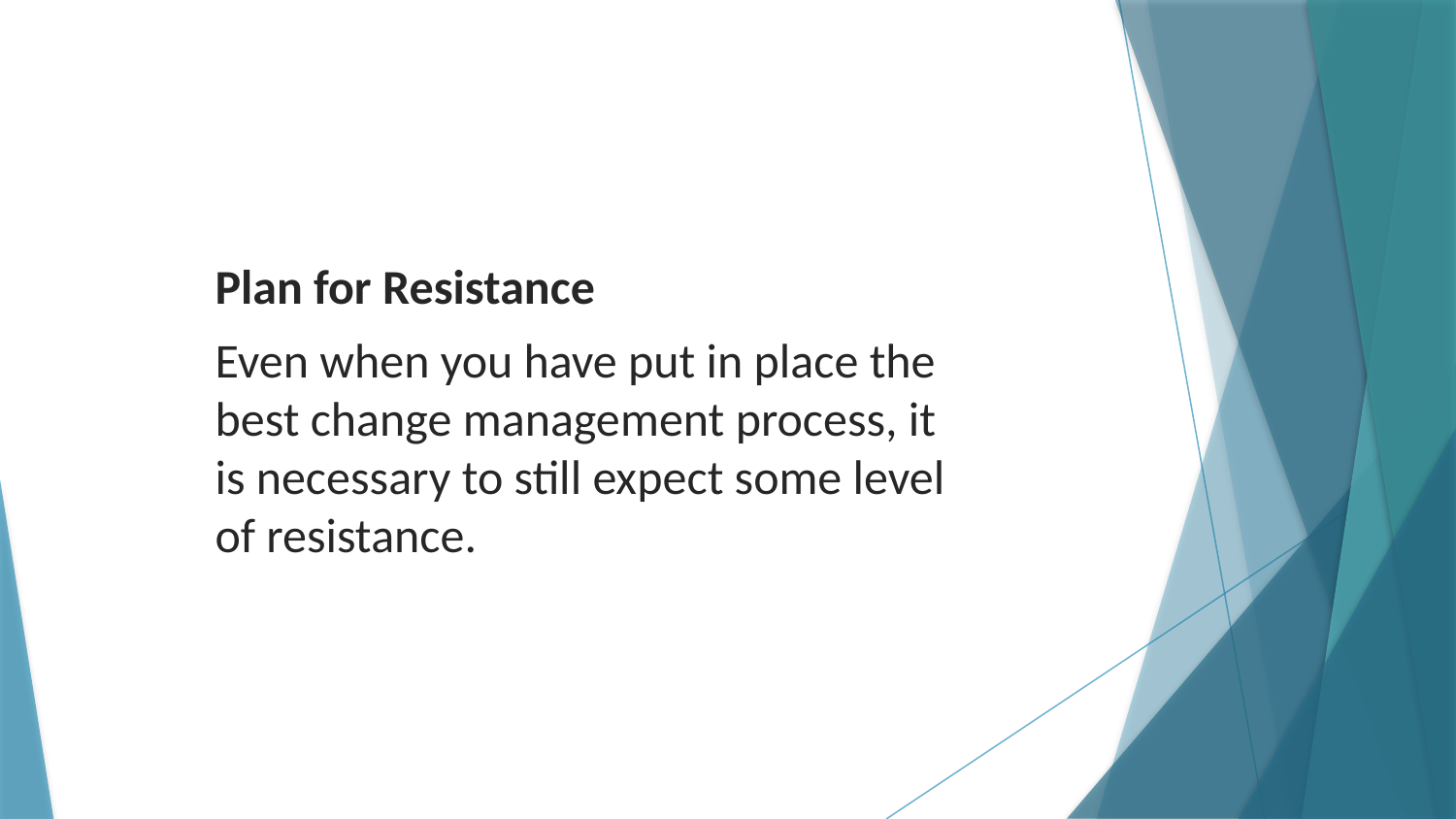

Plan for Resistance
Even when you have put in place the best change management process, it is necessary to still expect some level of resistance.